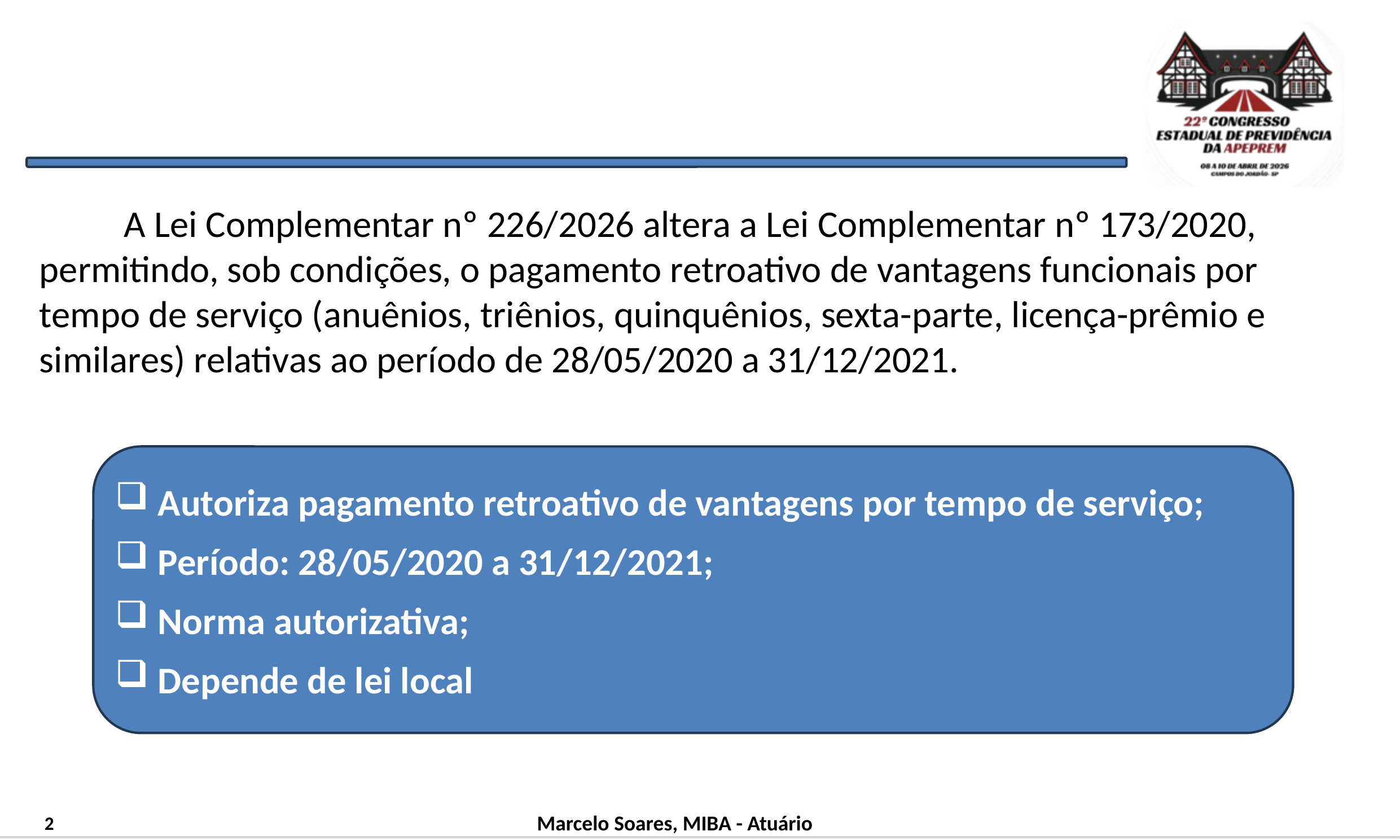

#
	A Lei Complementar nº 226/2026 altera a Lei Complementar nº 173/2020, permitindo, sob condições, o pagamento retroativo de vantagens funcionais por tempo de serviço (anuênios, triênios, quinquênios, sexta-parte, licença-prêmio e similares) relativas ao período de 28/05/2020 a 31/12/2021.
Autoriza pagamento retroativo de vantagens por tempo de serviço;
Período: 28/05/2020 a 31/12/2021;
Norma autorizativa;
Depende de lei local
2
Marcelo Soares, MIBA - Atuário